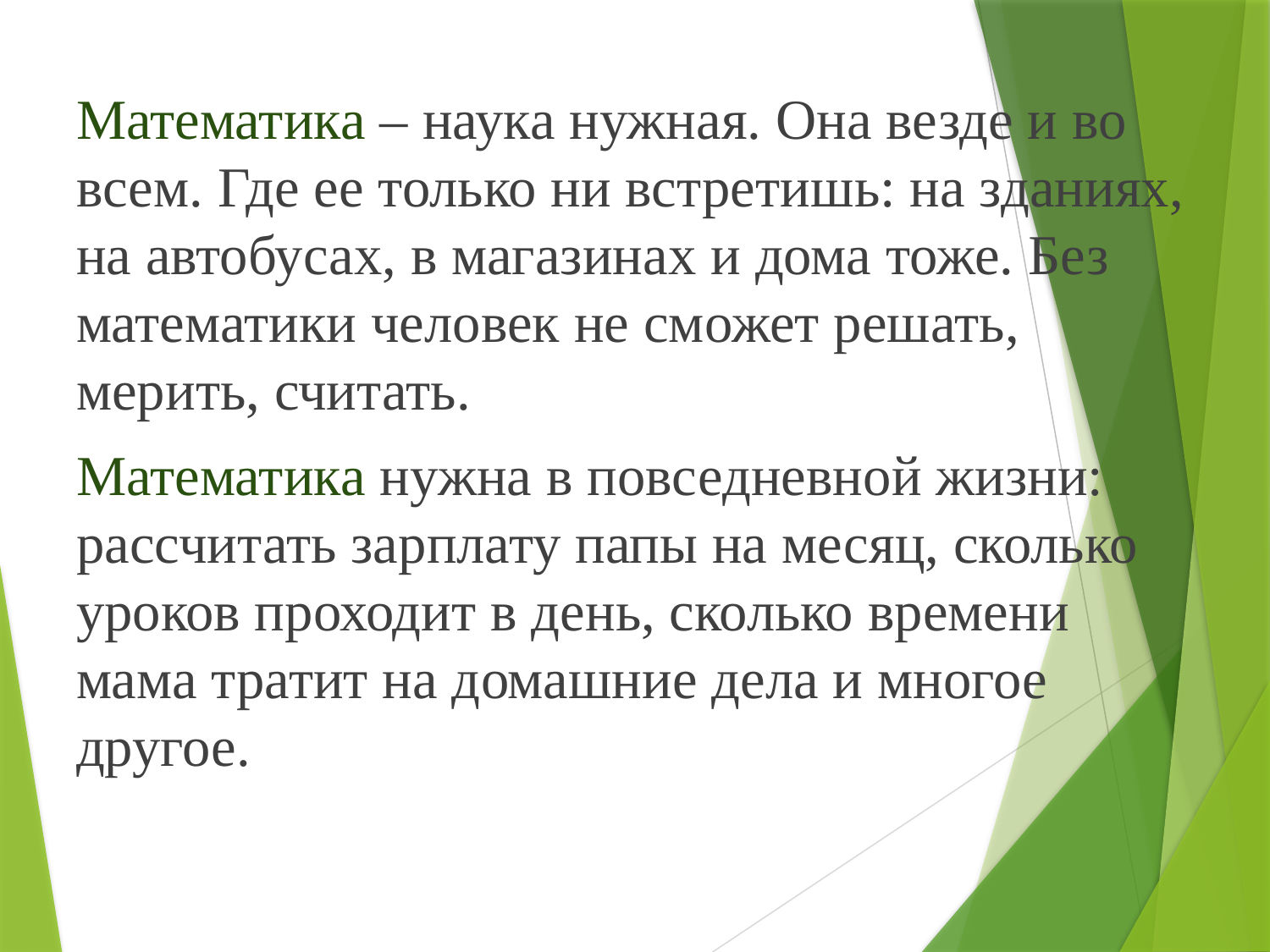

Математика – наука нужная. Она везде и во всем. Где ее только ни встретишь: на зданиях, на автобусах, в магазинах и дома тоже. Без математики человек не сможет решать, мерить, считать.
Математика нужна в повседневной жизни: рассчитать зарплату папы на месяц, сколько уроков проходит в день, сколько времени мама тратит на домашние дела и многое другое.